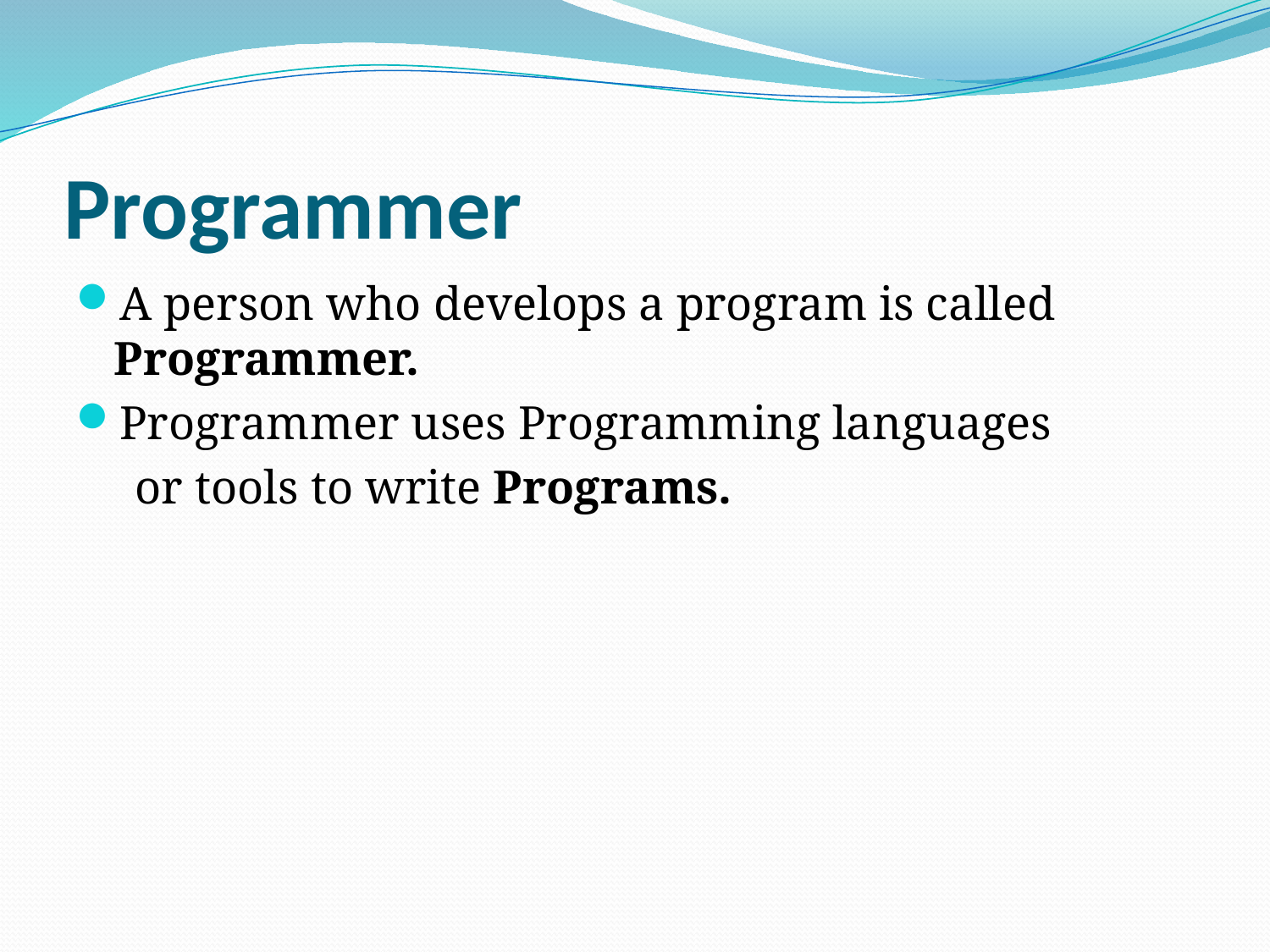

# Programmer
A person who develops a program is called Programmer.
Programmer uses Programming languages
     or tools to write Programs.